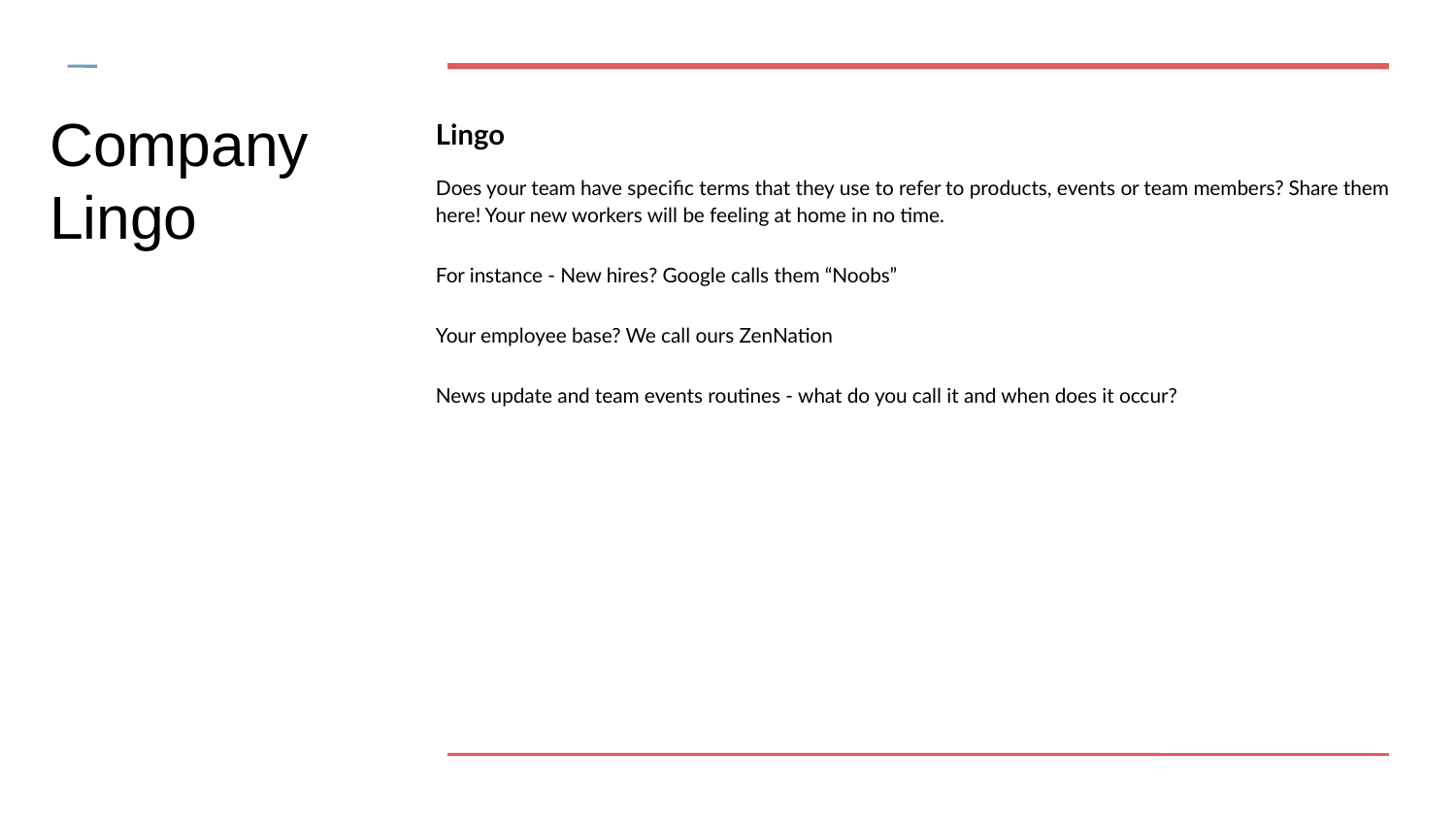

# Company Lingo
Lingo
Does your team have specific terms that they use to refer to products, events or team members? Share them here! Your new workers will be feeling at home in no time.
For instance - New hires? Google calls them “Noobs”
Your employee base? We call ours ZenNation
News update and team events routines - what do you call it and when does it occur?